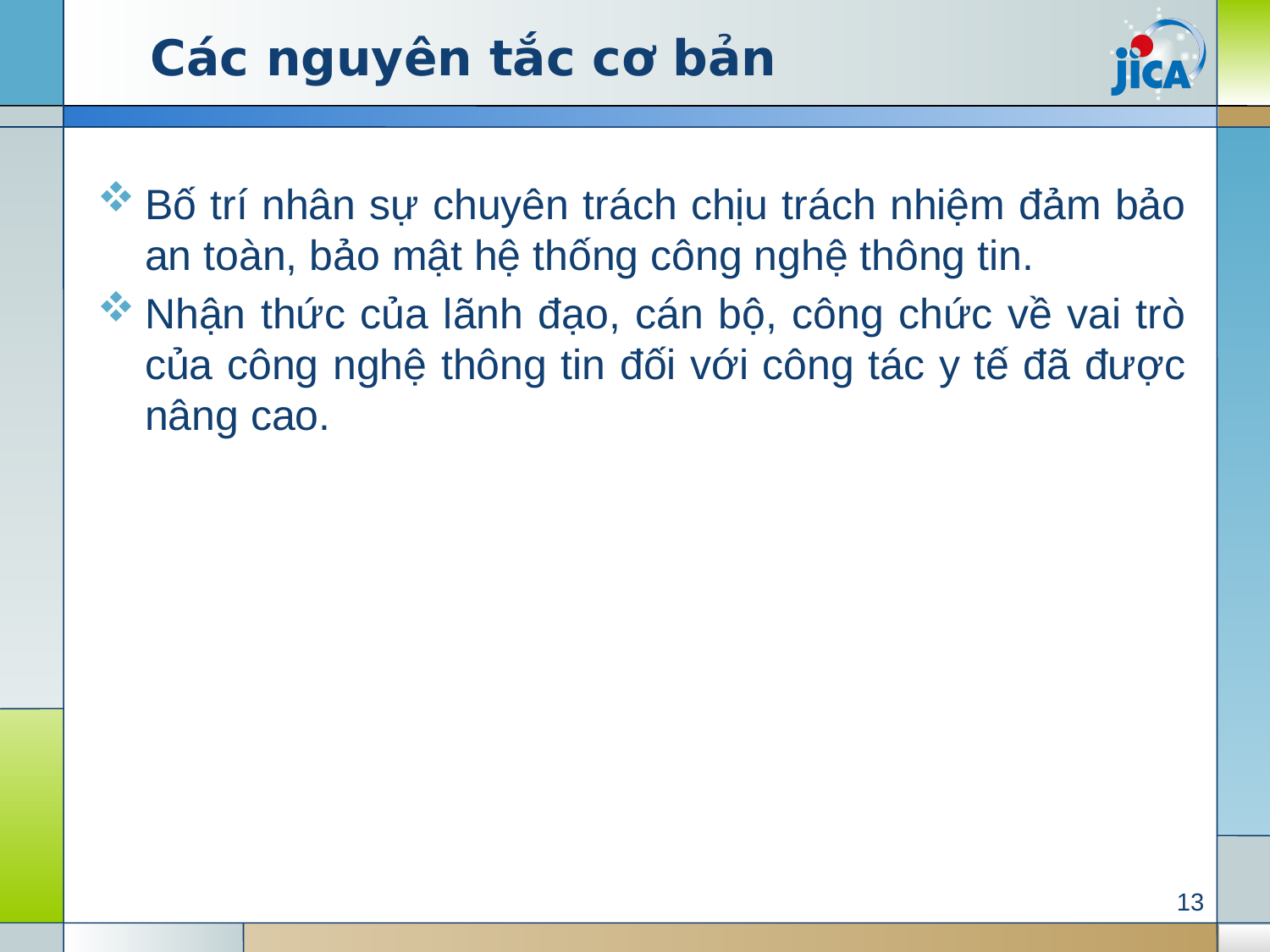

# Các nguyên tắc cơ bản
Bố trí nhân sự chuyên trách chịu trách nhiệm đảm bảo an toàn, bảo mật hệ thống công nghệ thông tin.
Nhận thức của lãnh đạo, cán bộ, công chức về vai trò của công nghệ thông tin đối với công tác y tế đã được nâng cao.
13